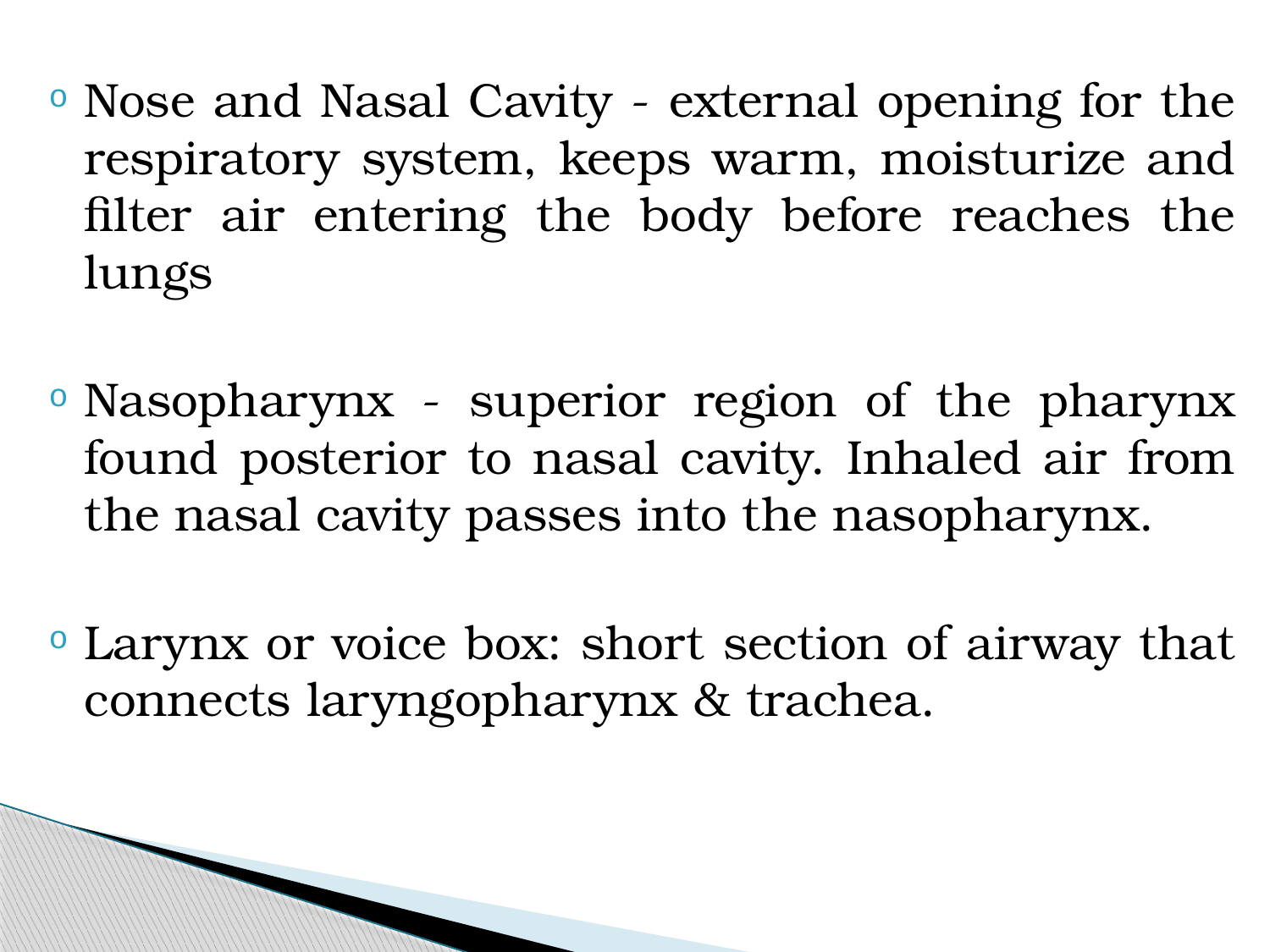

Nose and Nasal Cavity - external opening for the respiratory system, keeps warm, moisturize and filter air entering the body before reaches the lungs

Nasopharynx - superior region of the pharynx found posterior to nasal cavity. Inhaled air from the nasal cavity passes into the nasopharynx.

Larynx or voice box: short section of airway that connects laryngopharynx & trachea.